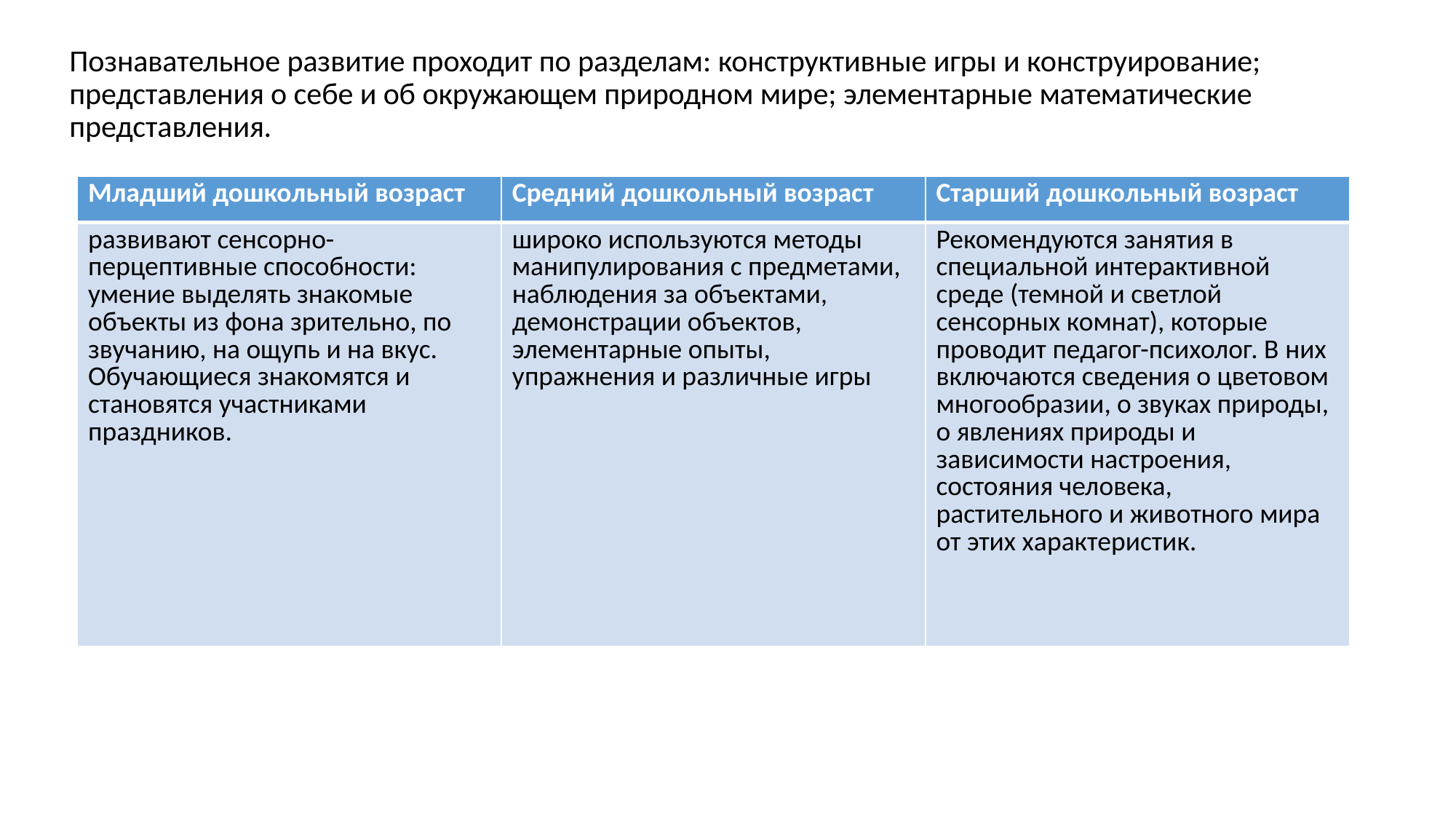

# Познавательное развитие проходит по разделам: конструктивные игры и конструирование; представления о себе и об окружающем природном мире; элементарные математические представления.
| Младший дошкольный возраст | Средний дошкольный возраст | Старший дошкольный возраст |
| --- | --- | --- |
| развивают сенсорно-перцептивные способности: умение выделять знакомые объекты из фона зрительно, по звучанию, на ощупь и на вкус. Обучающиеся знакомятся и становятся участниками праздников. | широко используются методы манипулирования с предметами, наблюдения за объектами, демонстрации объектов, элементарные опыты, упражнения и различные игры | Рекомендуются занятия в специальной интерактивной среде (темной и светлой сенсорных комнат), которые проводит педагог-психолог. В них включаются сведения о цветовом многообразии, о звуках природы, о явлениях природы и зависимости настроения, состояния человека, растительного и животного мира от этих характеристик. |